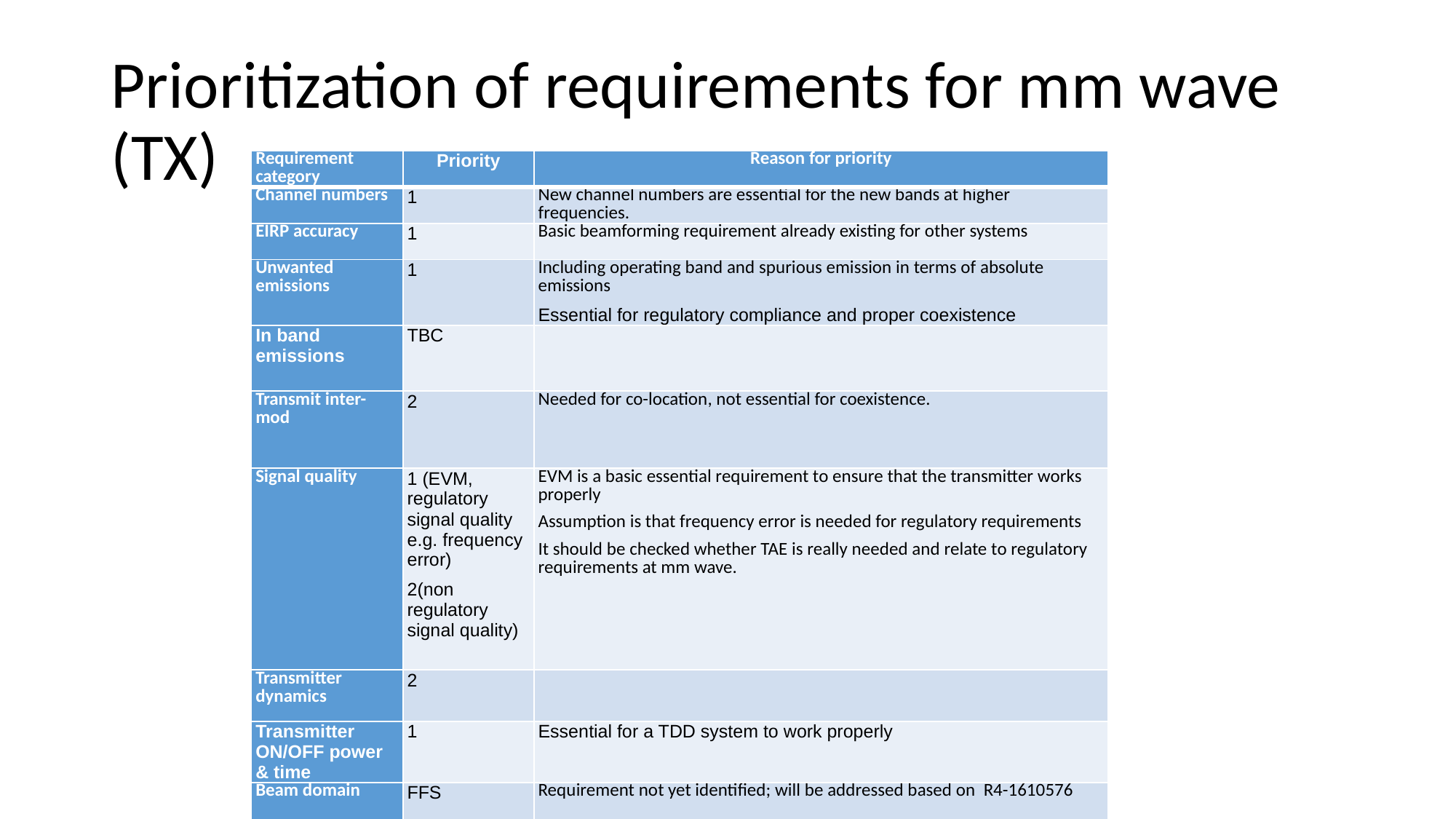

# Prioritization of requirements for mm wave (TX)
| Requirement category | Priority | Reason for priority |
| --- | --- | --- |
| Channel numbers | 1 | New channel numbers are essential for the new bands at higher frequencies. |
| EIRP accuracy | 1 | Basic beamforming requirement already existing for other systems |
| Unwanted emissions | 1 | Including operating band and spurious emission in terms of absolute emissions Essential for regulatory compliance and proper coexistence |
| In band emissions | TBC |  |
| Transmit inter-mod | 2 | Needed for co-location, not essential for coexistence. |
| Signal quality | 1 (EVM, regulatory signal quality e.g. frequency error) 2(non regulatory signal quality) | EVM is a basic essential requirement to ensure that the transmitter works properly Assumption is that frequency error is needed for regulatory requirements It should be checked whether TAE is really needed and relate to regulatory requirements at mm wave. |
| Transmitter dynamics | 2 |  |
| Transmitter ON/OFF power & time | 1 | Essential for a TDD system to work properly |
| Beam domain | FFS | Requirement not yet identified; will be addressed based on R4-1610576 |